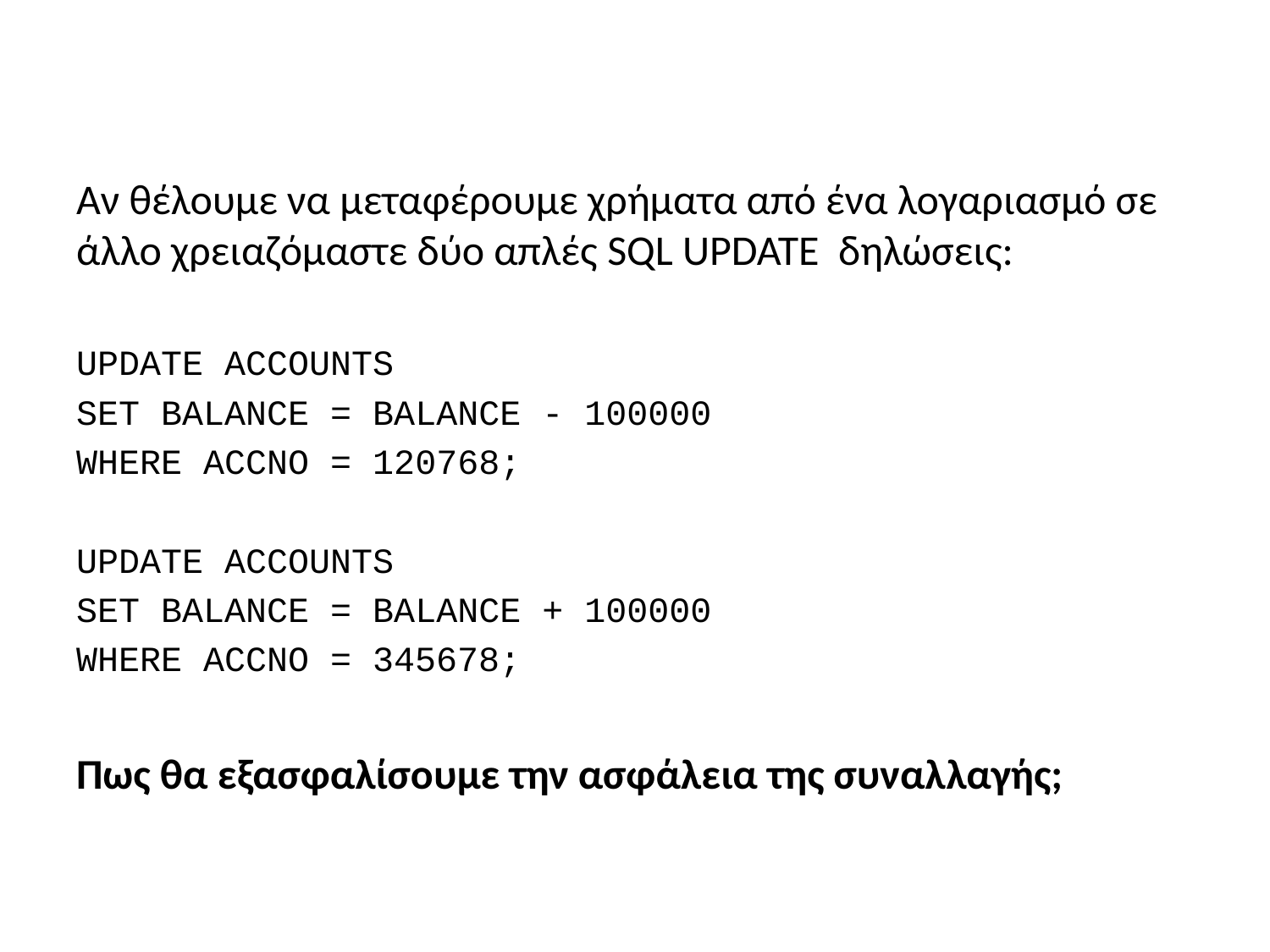

#
Αν θέλουμε να μεταφέρουμε χρήματα από ένα λογαριασμό σε άλλο χρειαζόμαστε δύο απλές SQL UPDATE  δηλώσεις:

UPDATE ACCOUNTS
SET BALANCE = BALANCE - 100000
WHERE ACCNO = 120768;

UPDATE ACCOUNTS
SET BALANCE = BALANCE + 100000
WHERE ACCNO = 345678;

Πως θα εξασφαλίσουμε την ασφάλεια της συναλλαγής;